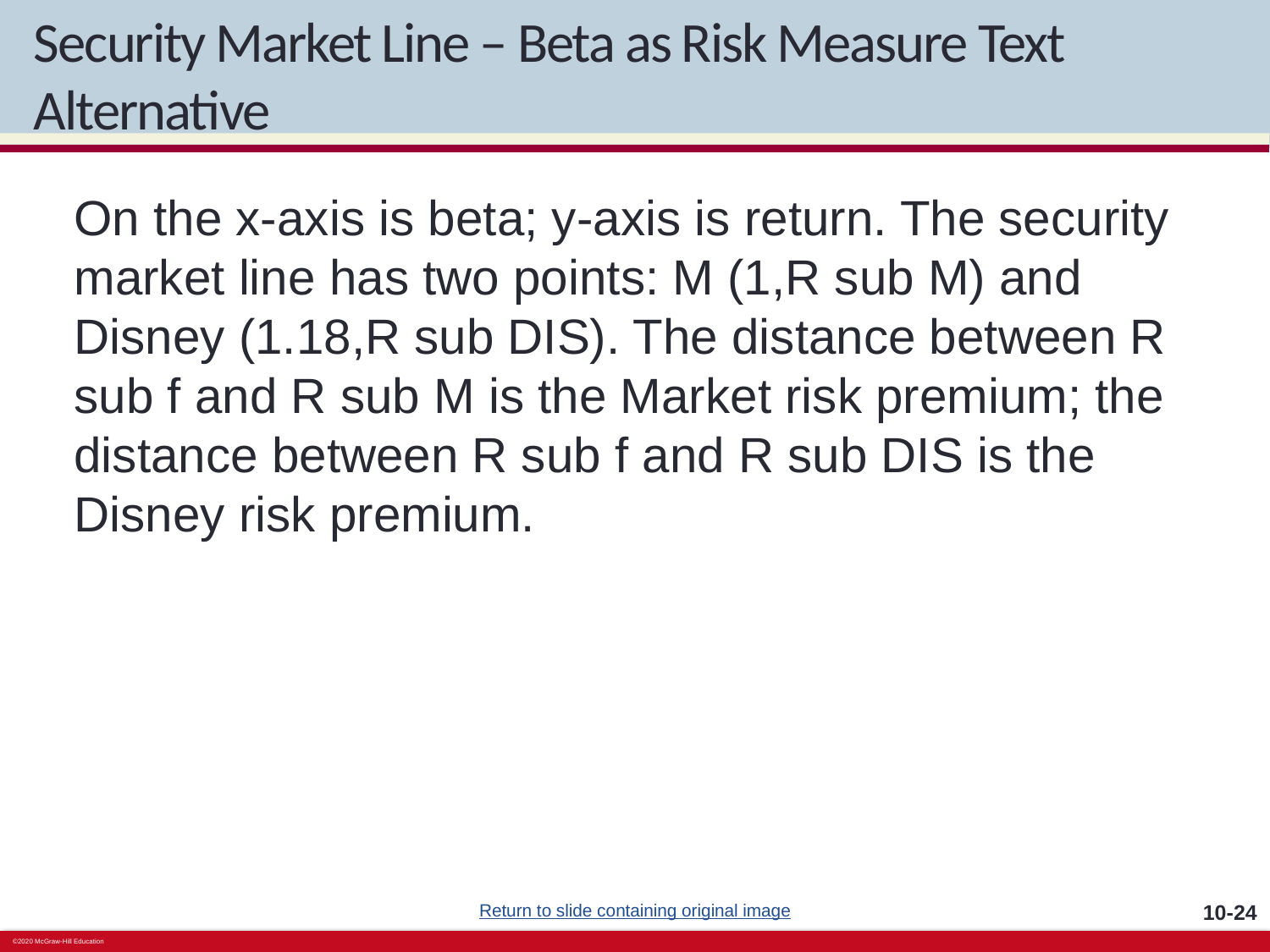

# Security Market Line – Beta as Risk Measure Text Alternative
On the x-axis is beta; y-axis is return. The security market line has two points: M (1,R sub M) and Disney (1.18,R sub DIS). The distance between R sub f and R sub M is the Market risk premium; the distance between R sub f and R sub DIS is the Disney risk premium.
Return to slide containing original image